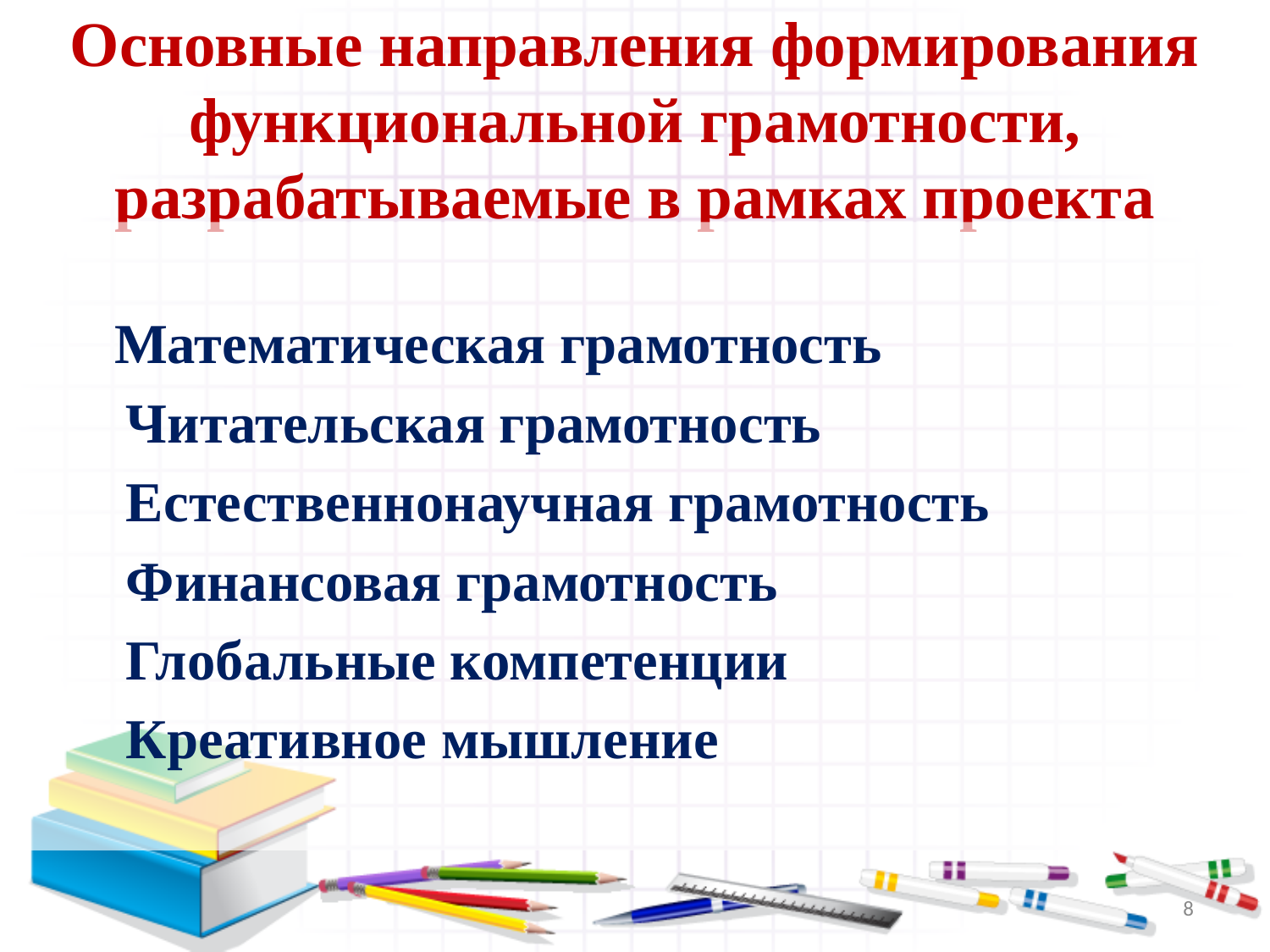

# Основные направления формирования функциональной грамотности, разрабатываемые в рамках проекта

        Математическая грамотность
        Читательская грамотность
        Естественнонаучная грамотность
        Финансовая грамотность
        Глобальные компетенции
        Креативное мышление
8